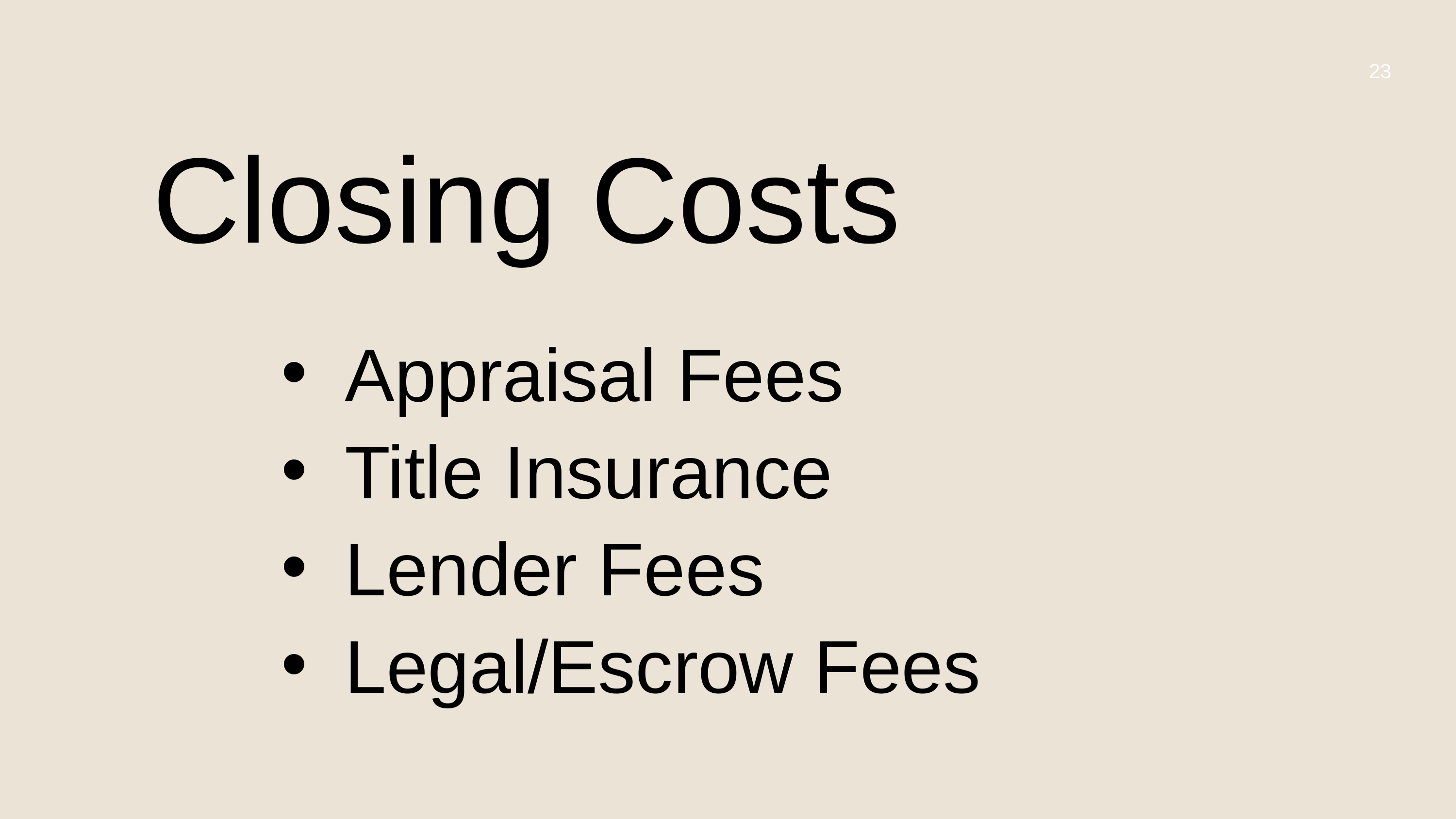

23
Closing Costs
Appraisal Fees
Title Insurance
Lender Fees
Legal/Escrow Fees